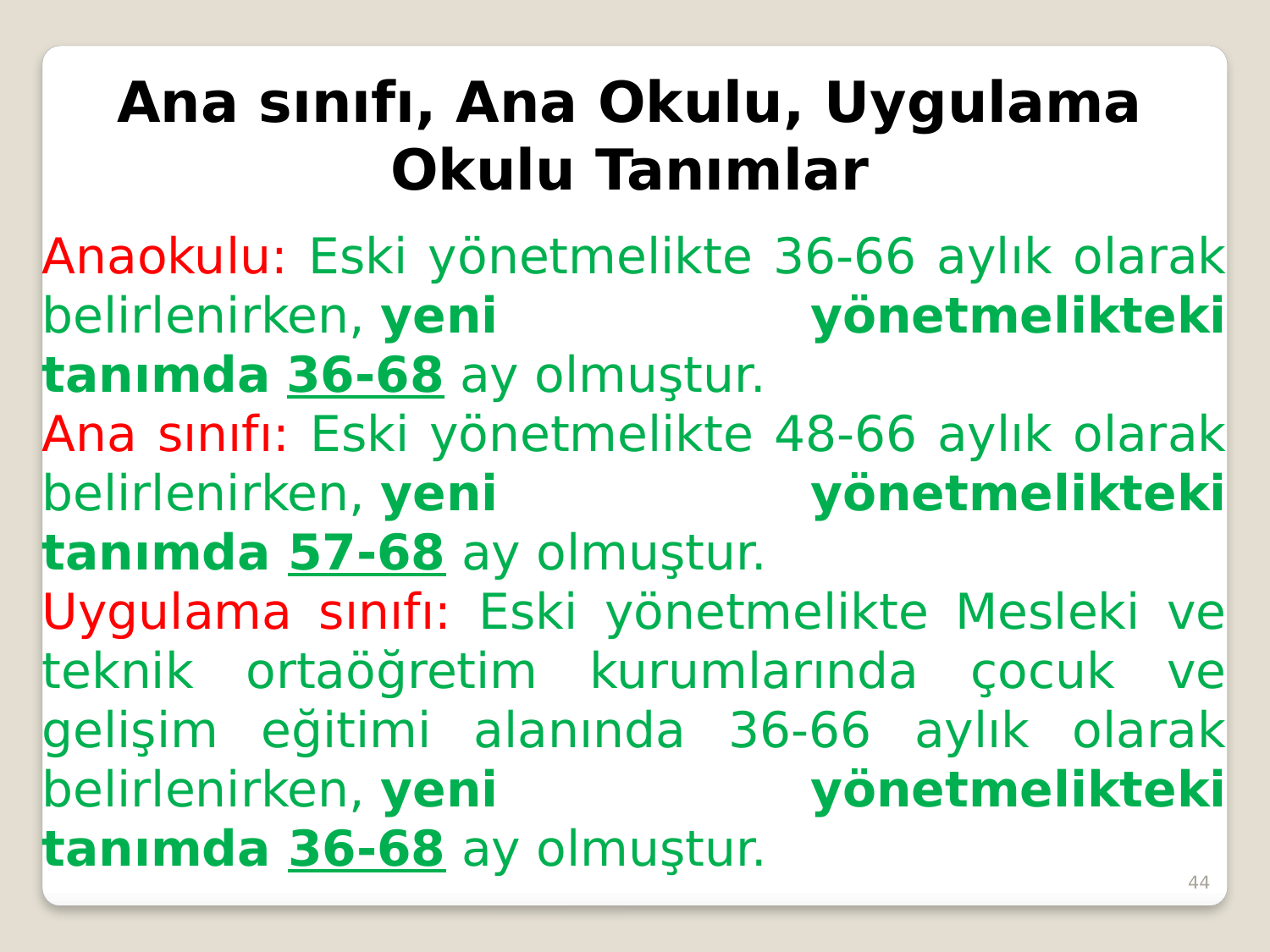

Ana sınıfı, Ana Okulu, Uygulama Okulu Tanımlar

Anaokulu: Eski yönetmelikte 36-66 aylık olarak belirlenirken, yeni yönetmelikteki tanımda 36-68 ay olmuştur.
Ana sınıfı: Eski yönetmelikte 48-66 aylık olarak belirlenirken, yeni yönetmelikteki tanımda 57-68 ay olmuştur.
Uygulama sınıfı: Eski yönetmelikte Mesleki ve teknik ortaöğretim kurumlarında çocuk ve gelişim eğitimi alanında 36-66 aylık olarak belirlenirken, yeni yönetmelikteki tanımda 36-68 ay olmuştur.
44